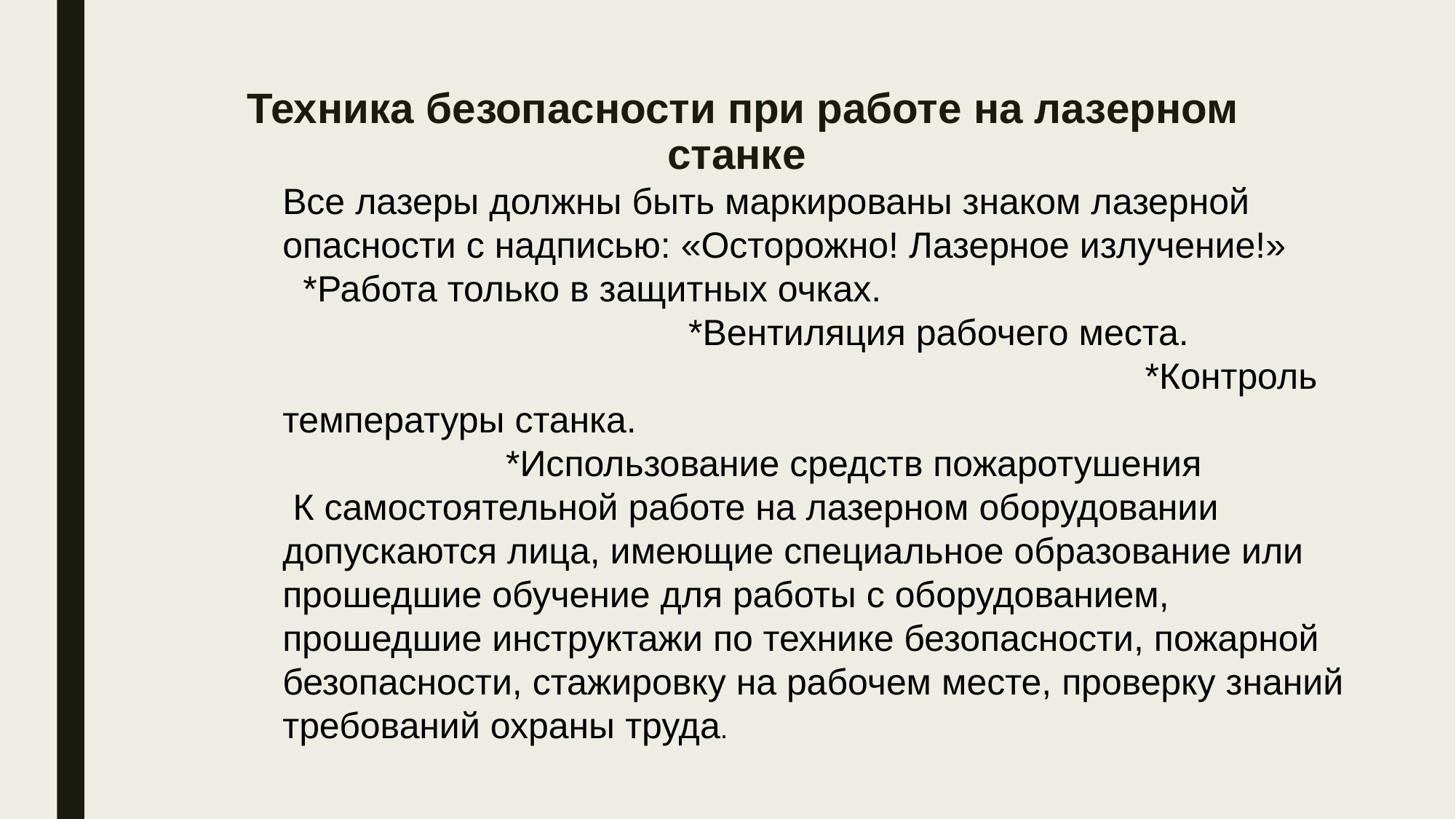

# Техника безопасности при работе на лазерном станке
Все лазеры должны быть маркированы знаком лазерной опасности с надписью: «Осторожно! Лазерное излучение!»
  *Работа только в защитных очках.                                                                                      *Вентиляция рабочего места.                                                                                                     *Контроль температуры станка.                                                                                            *Использование средств пожаротушения
 К самостоятельной работе на лазерном оборудовании допускаются лица, имеющие специальное образование или прошедшие обучение для работы с оборудованием, прошедшие инструктажи по технике безопасности, пожарной безопасности, стажировку на рабочем месте, проверку знаний требований охраны труда.